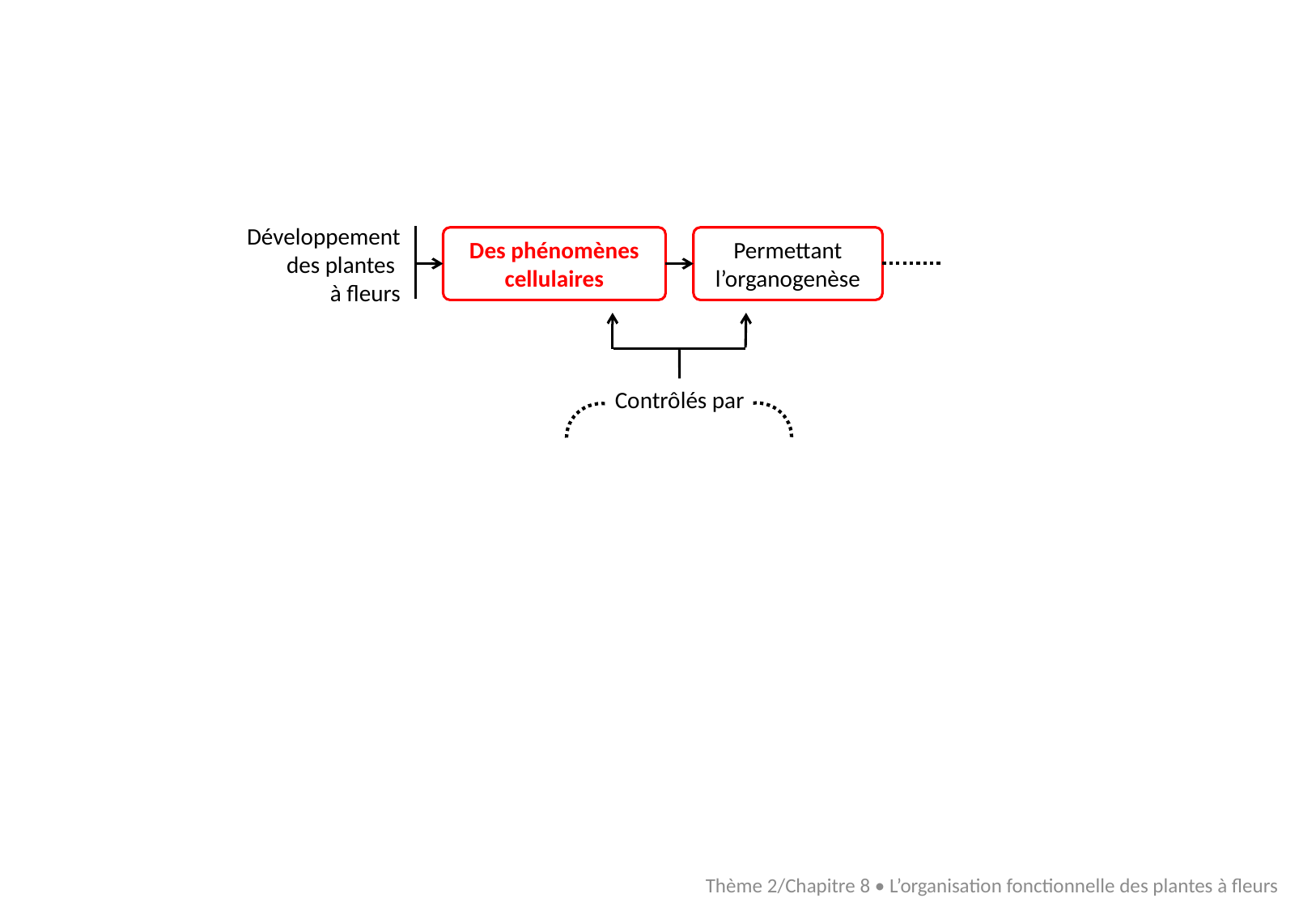

Développement des plantes
à fleurs
Des phénomènes cellulaires
Permettant l’organogenèse
Contrôlés par

Thème 2/Chapitre 8 • L’organisation fonctionnelle des plantes à fleurs